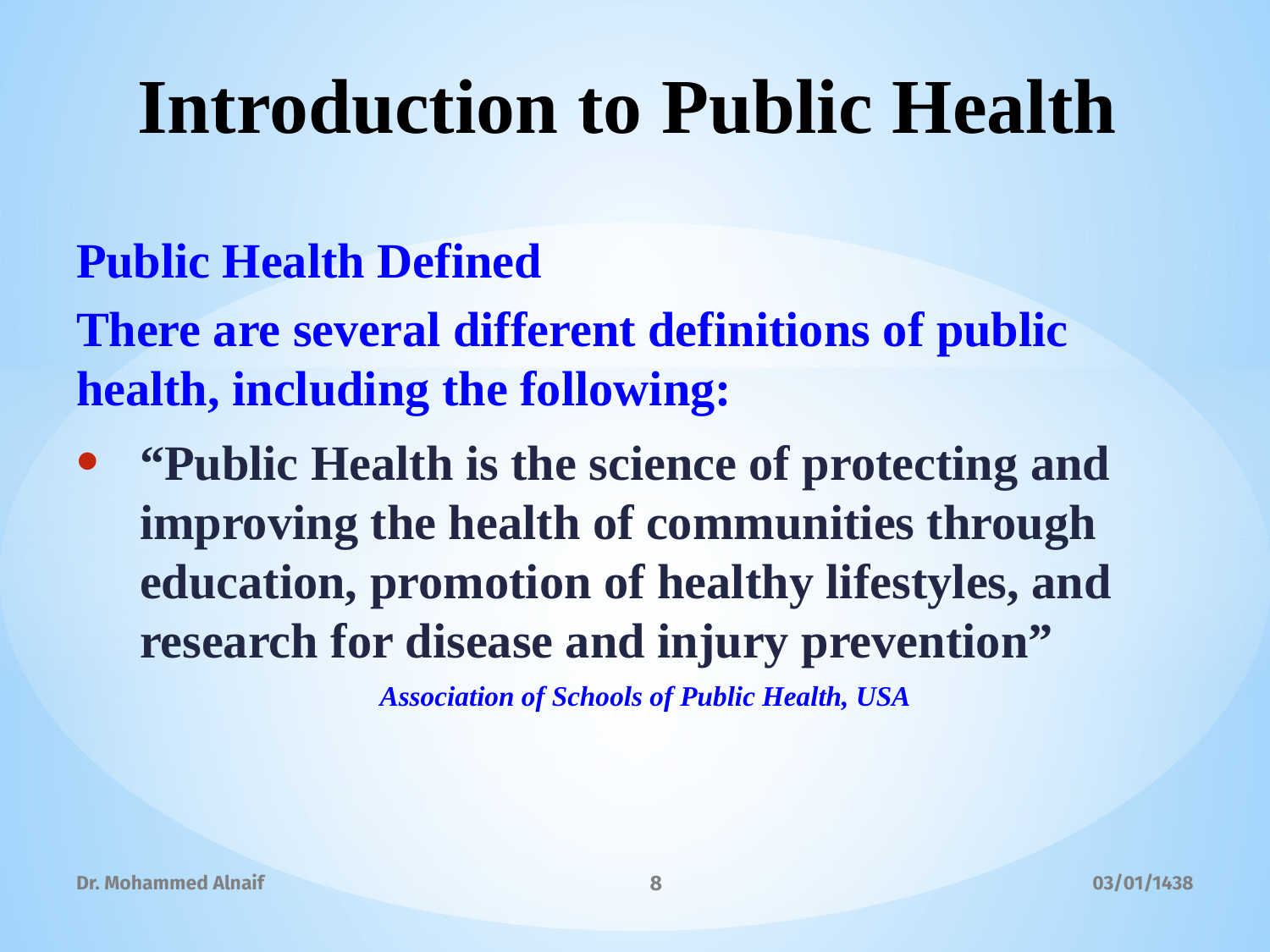

# Introduction to Public Health
Public Health Defined
There are several different definitions of public health, including the following:
“Public Health is the science of protecting and improving the health of communities through education, promotion of healthy lifestyles, and research for disease and injury prevention”
Association of Schools of Public Health, USA
Dr. Mohammed Alnaif
8
03/01/1438